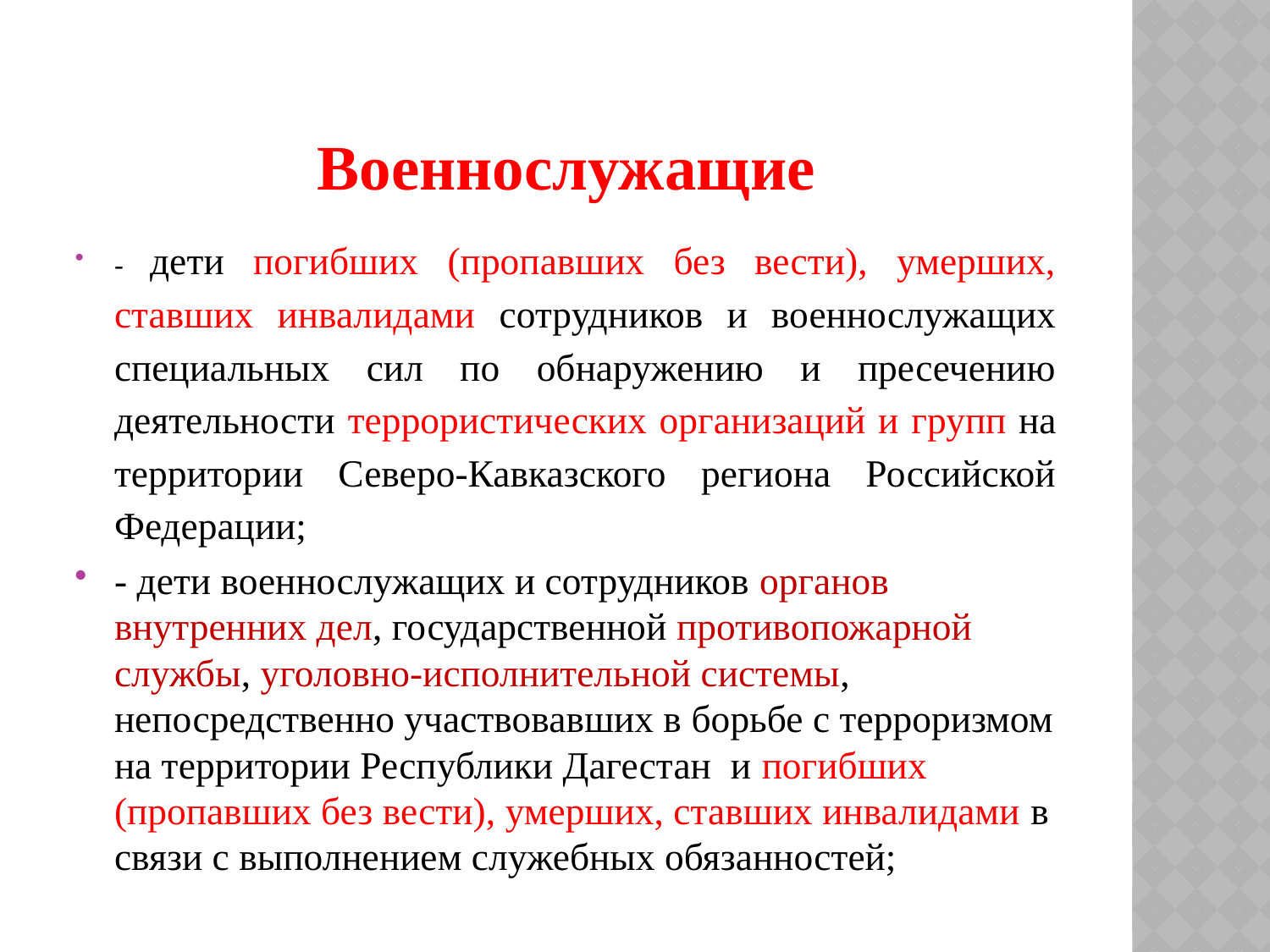

# Военнослужащие
- дети погибших (пропавших без вести), умерших, ставших инвалидами сотрудников и военнослужащих специальных сил по обнаружению и пресечению деятельности террористических организаций и групп на территории Северо-Кавказского региона Российской Федерации;
- дети военнослужащих и сотрудников органов внутренних дел, государственной противопожарной службы, уголовно-исполнительной системы, непосредственно участвовавших в борьбе с терроризмом на территории Республики Дагестан  и погибших (пропавших без вести), умерших, ставших инвалидами в связи с выполнением служебных обязанностей;